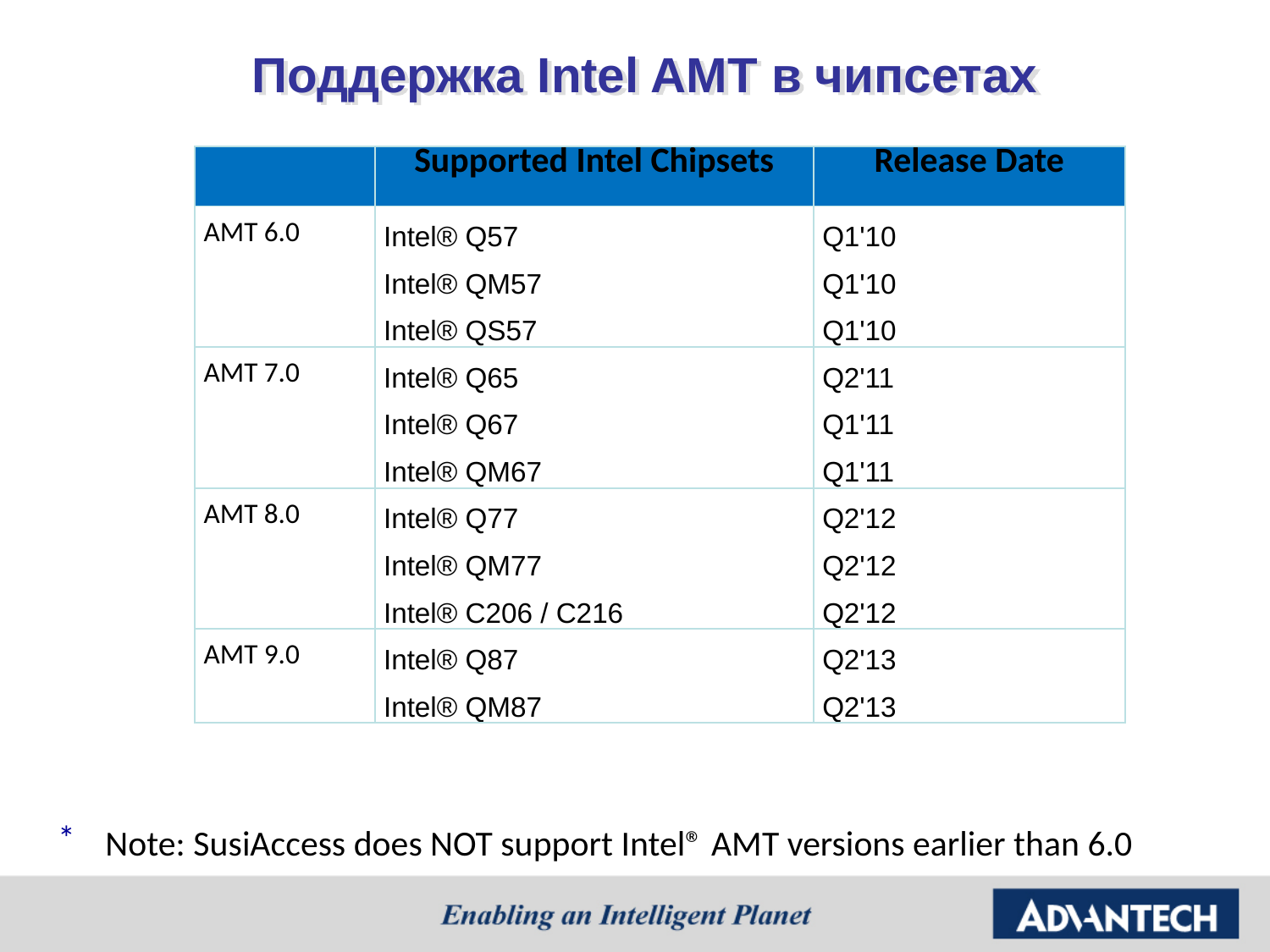

# Поддержка Intel AMT в чипсетах
|  | Supported Intel Chipsets | Release Date |
| --- | --- | --- |
| AMT 6.0 | Intel® Q57 Intel® QM57 Intel® QS57 | Q1'10 Q1'10 Q1'10 |
| AMT 7.0 | Intel® Q65 Intel® Q67 Intel® QM67 | Q2'11 Q1'11 Q1'11 |
| AMT 8.0 | Intel® Q77 Intel® QM77 Intel® C206 / C216 | Q2'12 Q2'12 Q2'12 |
| AMT 9.0 | Intel® Q87 Intel® QM87 | Q2'13 Q2'13 |
Note: SusiAccess does NOT support Intel® AMT versions earlier than 6.0